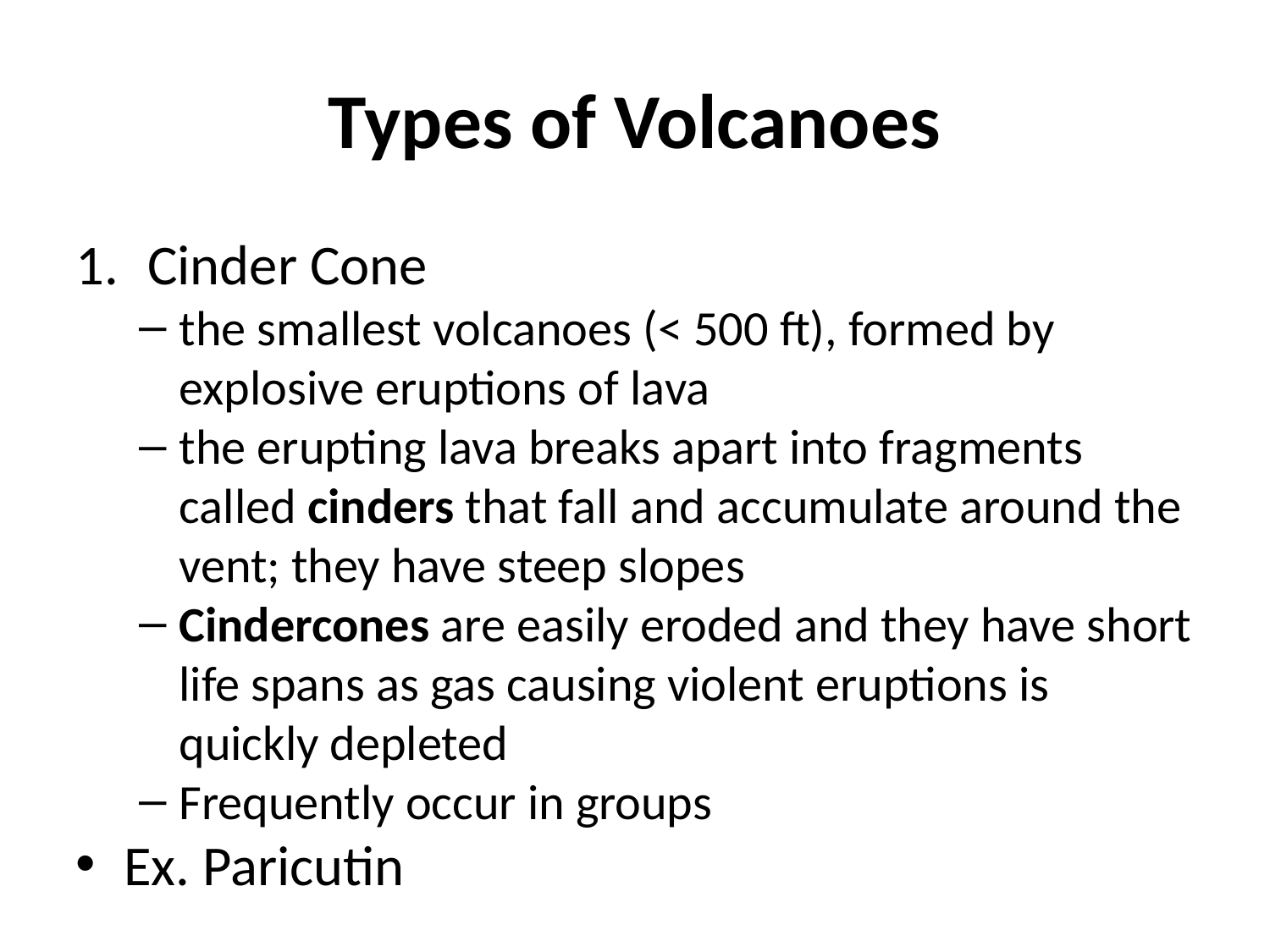

Types of Volcanoes
Cinder Cone
the smallest volcanoes (< 500 ft), formed by explosive eruptions of lava
the erupting lava breaks apart into fragments called cinders that fall and accumulate around the vent; they have steep slopes
Cindercones are easily eroded and they have short life spans as gas causing violent eruptions is quickly depleted
Frequently occur in groups
Ex. Paricutin